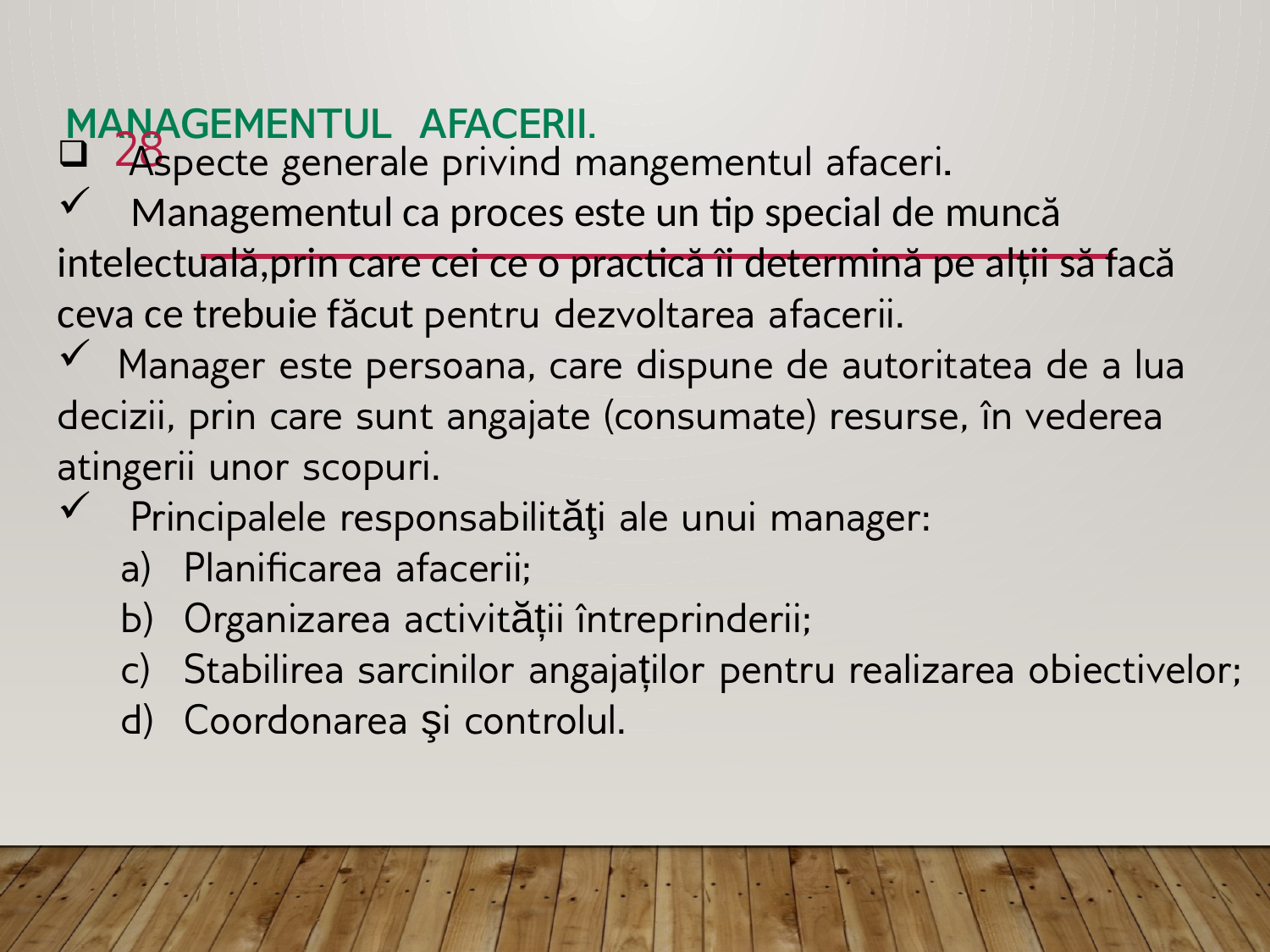

# MANAGEMENTUL  AFACERII.
28
Aspecte generale privind mangementul afaceri.
   Managementul ca proces este un tip special de muncă intelectuală,prin care cei ce o practică îi determină pe alții să facă ceva ce trebuie făcut pentru dezvoltarea afacerii.
  Manager este persoana, care dispune de autoritatea de a lua decizii, prin care sunt angajate (consumate) resurse, în vederea atingerii unor scopuri.
   Principalele responsabilităţi ale unui manager:
Planificarea afacerii;
Organizarea activității întreprinderii;
Stabilirea sarcinilor angajaților pentru realizarea obiectivelor;
Coordonarea şi controlul.